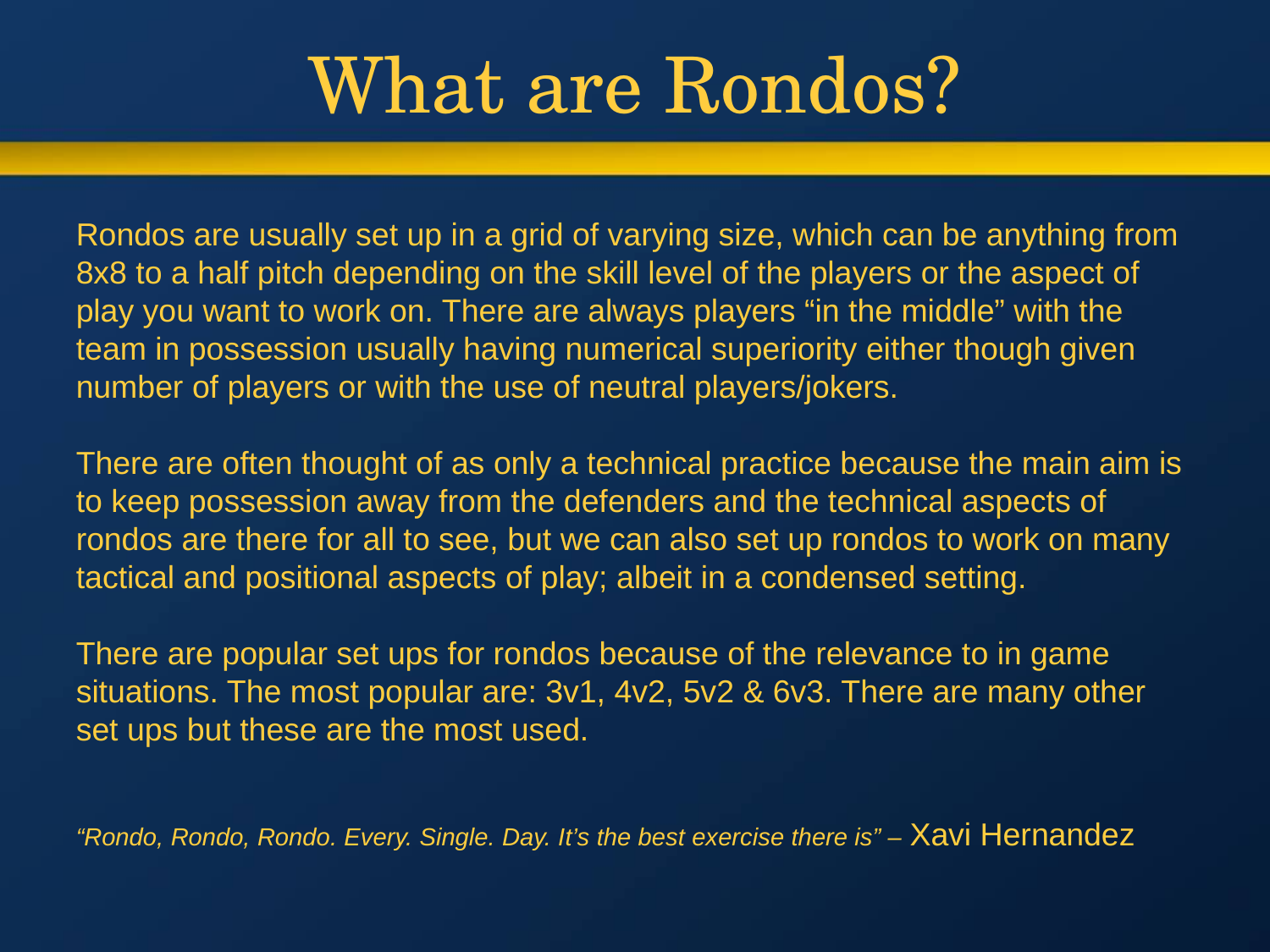

# What are Rondos?
Rondos are usually set up in a grid of varying size, which can be anything from  8x8 to a half pitch depending on the skill level of the players or the aspect of play you want to work on. There are always players “in the middle” with the team in possession usually having numerical superiority either though given number of players or with the use of neutral players/jokers.

There are often thought of as only a technical practice because the main aim is to keep possession away from the defenders and the technical aspects of rondos are there for all to see, but we can also set up rondos to work on many tactical and positional aspects of play; albeit in a condensed setting.

There are popular set ups for rondos because of the relevance to in game situations. The most popular are: 3v1, 4v2, 5v2 & 6v3. There are many other set ups but these are the most used.

“Rondo, Rondo, Rondo. Every. Single. Day. It’s the best exercise there is” – Xavi Hernandez